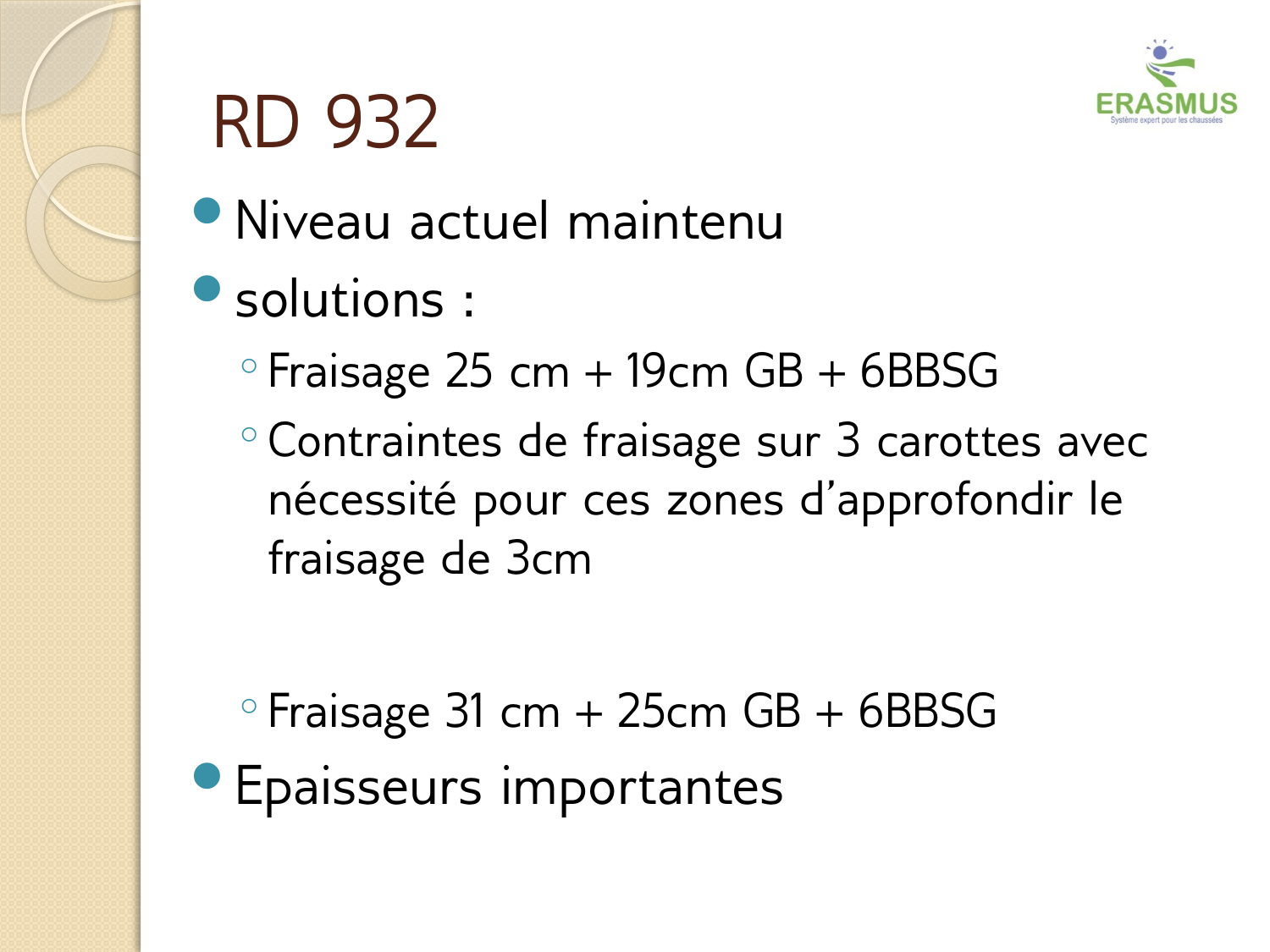

# RD 932
Niveau actuel maintenu
solutions :
Fraisage 25 cm + 19cm GB + 6BBSG
Contraintes de fraisage sur 3 carottes avec nécessité pour ces zones d’approfondir le fraisage de 3cm

Fraisage 31 cm + 25cm GB + 6BBSG
Epaisseurs importantes